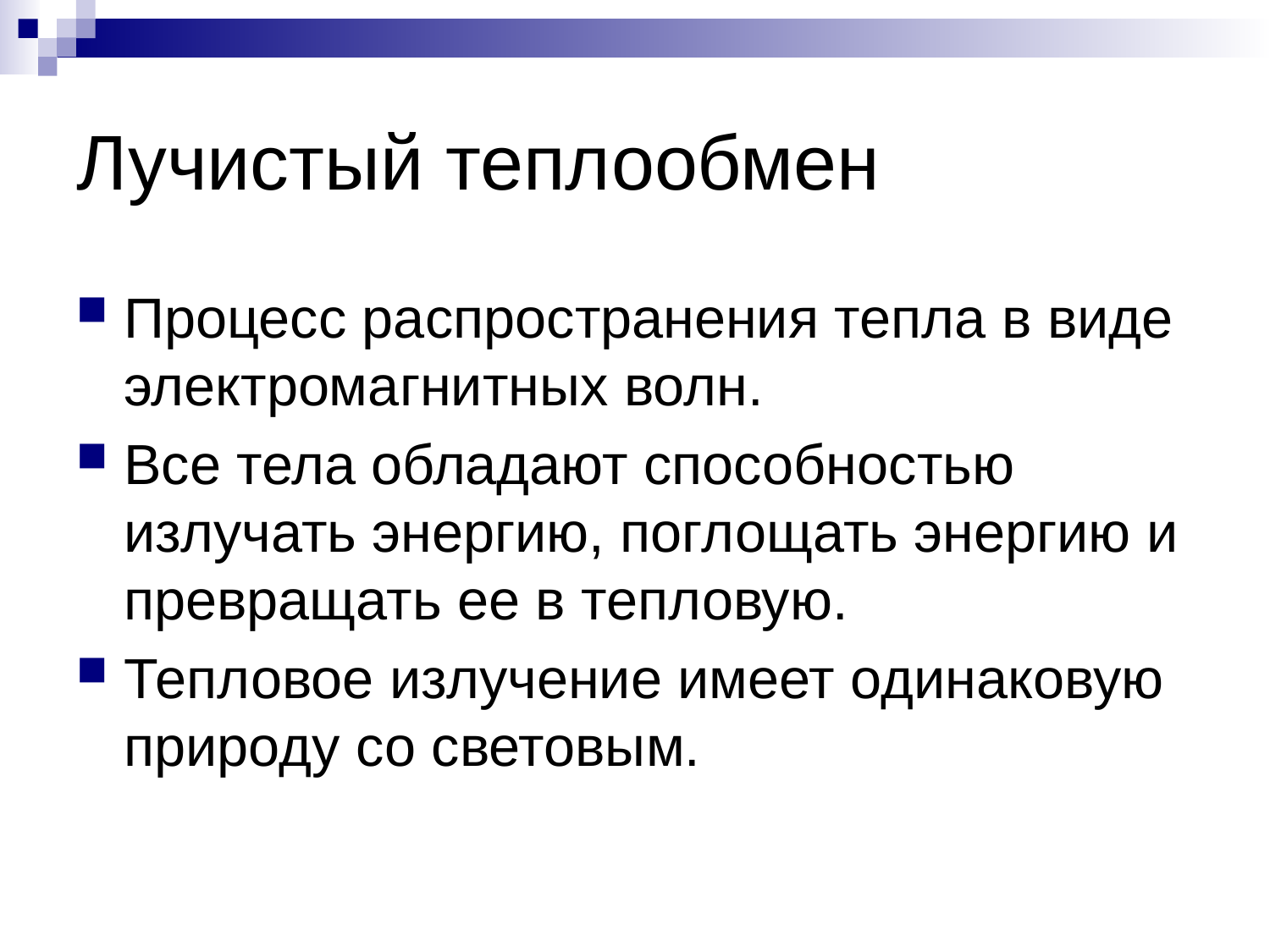

# Лучистый теплообмен
Процесс распространения тепла в виде электромагнитных волн.
Все тела обладают способностью излучать энергию, поглощать энергию и превращать ее в тепловую.
Тепловое излучение имеет одинаковую природу со световым.